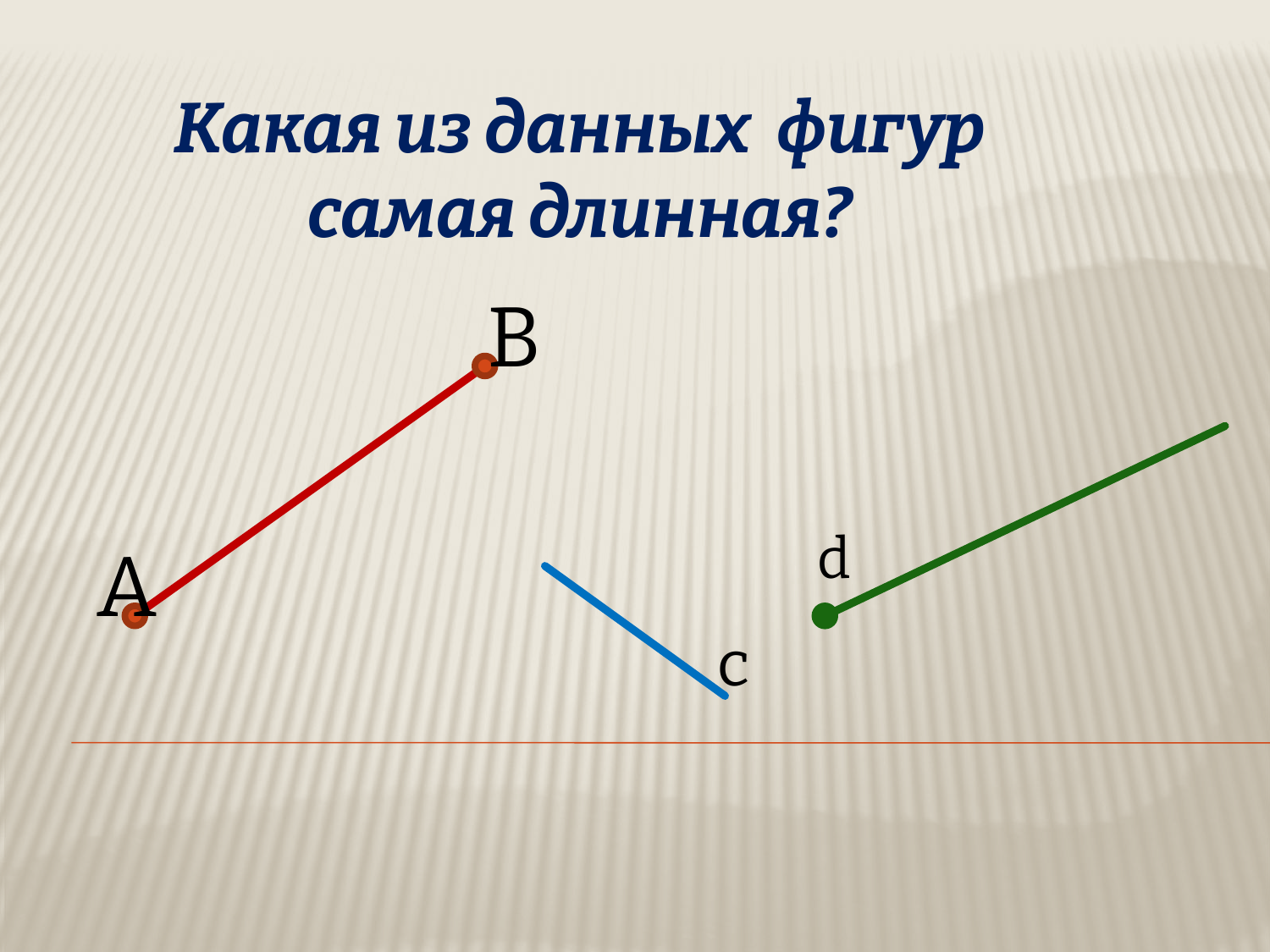

Какая из данных  фигур самая длинная?
В

d
А

с